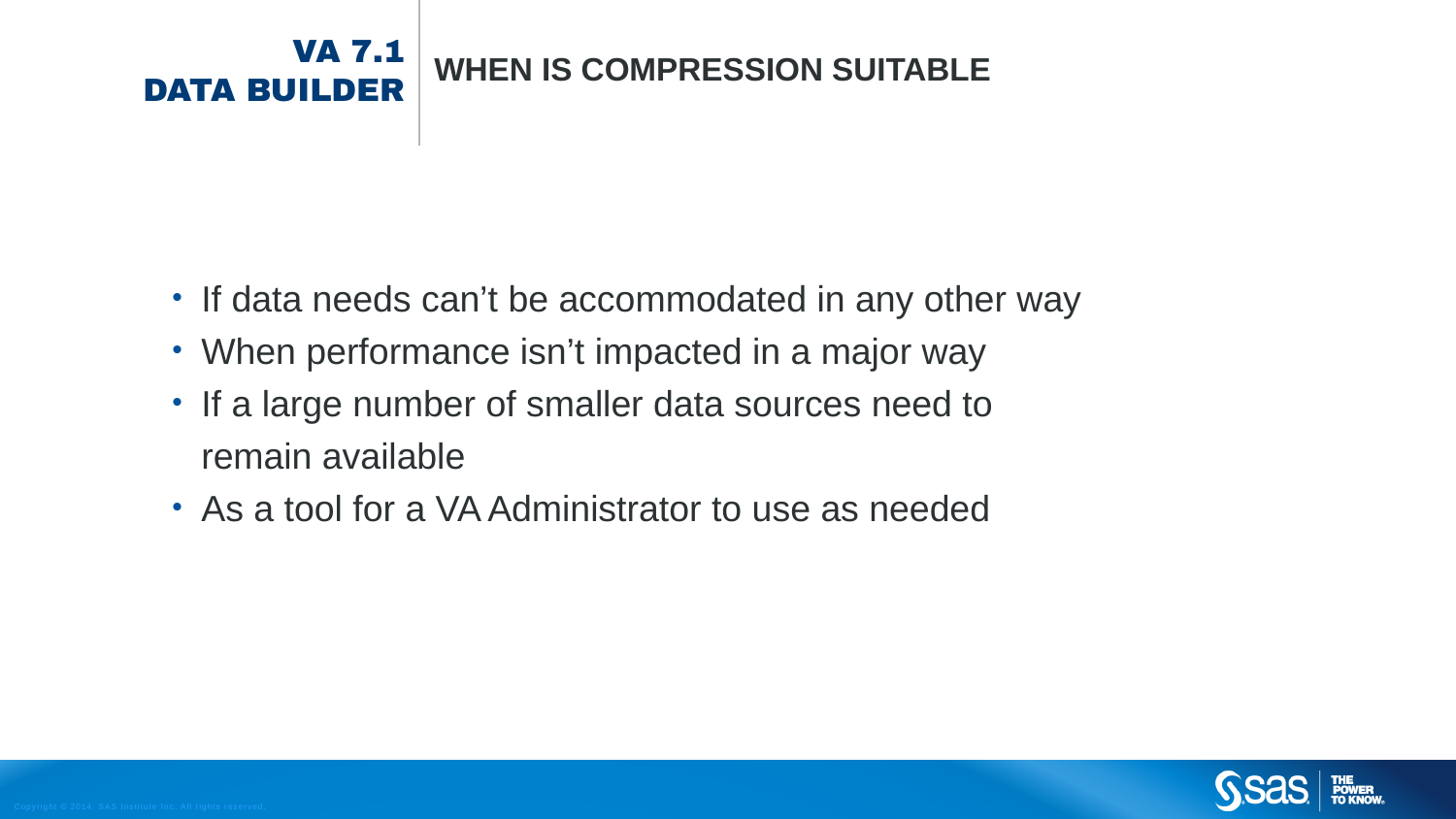

# VA 7.1 data builder
When is compression suitable
If data needs can’t be accommodated in any other way
When performance isn’t impacted in a major way
If a large number of smaller data sources need to remain available
As a tool for a VA Administrator to use as needed